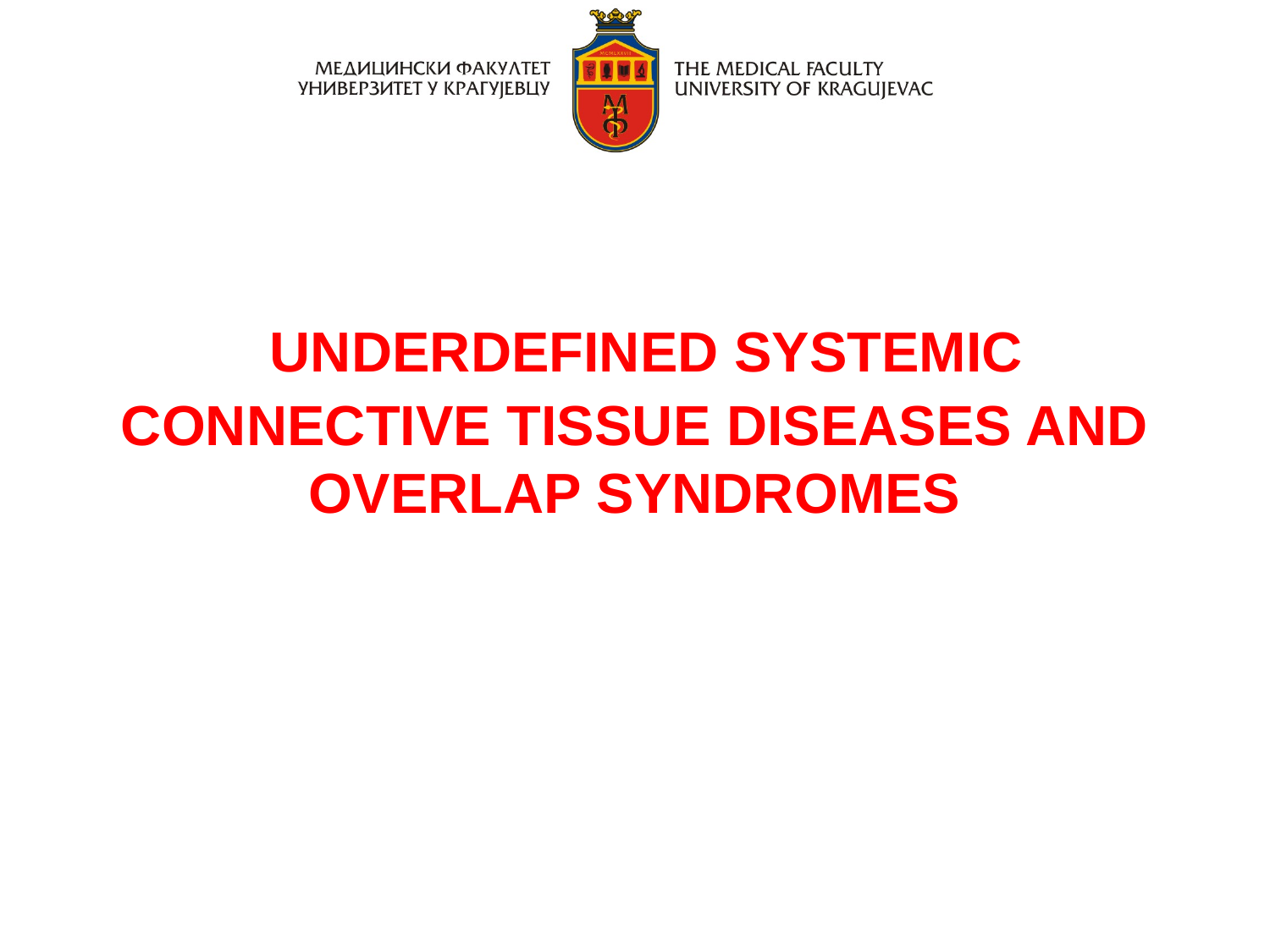

UNDERDEFINED SYSTEMIC CONNECTIVE TISSUE DISEASES AND OVERLAP SYNDROMES